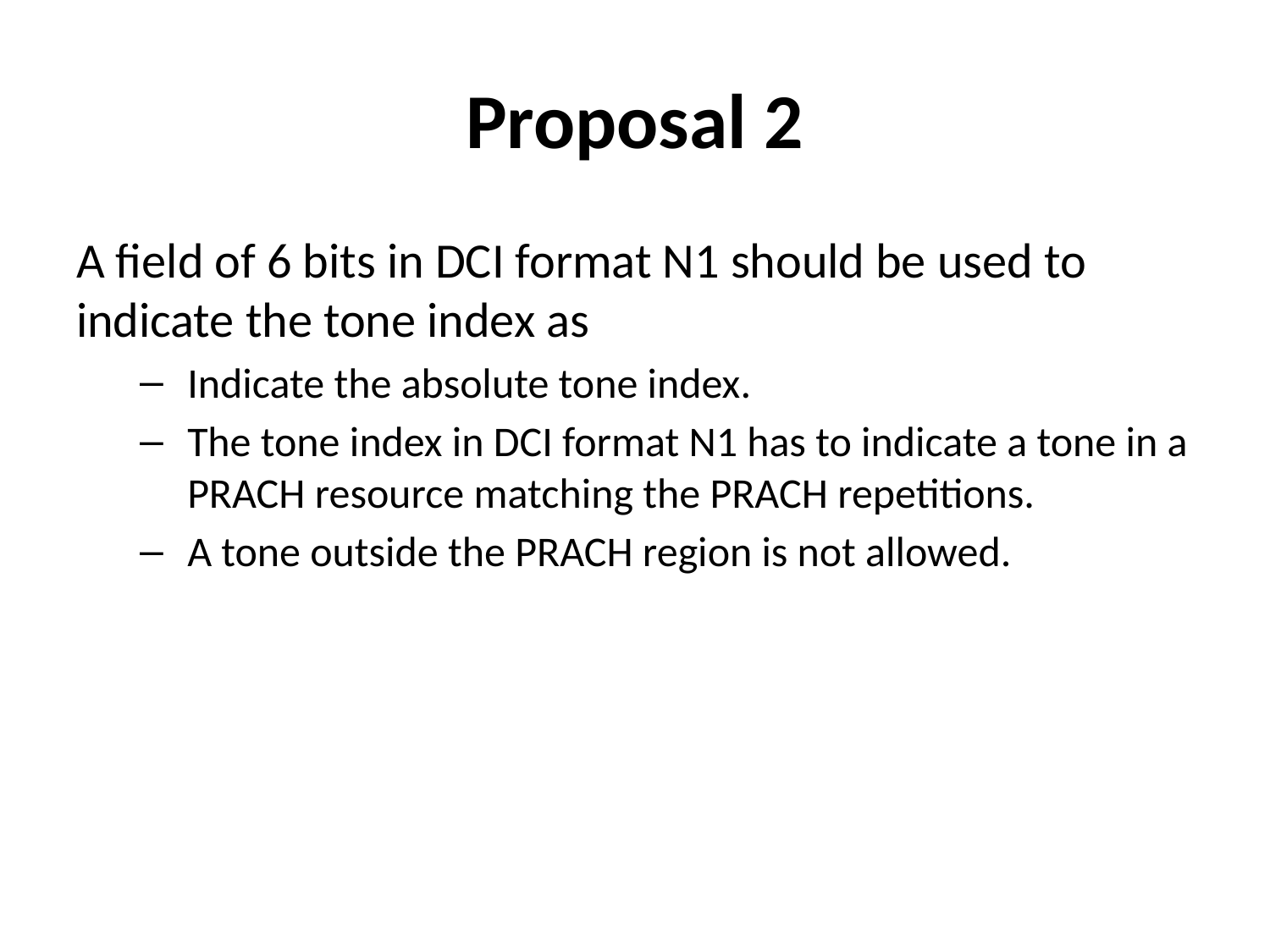

# Proposal 2
A field of 6 bits in DCI format N1 should be used to indicate the tone index as
Indicate the absolute tone index.
The tone index in DCI format N1 has to indicate a tone in a PRACH resource matching the PRACH repetitions.
A tone outside the PRACH region is not allowed.